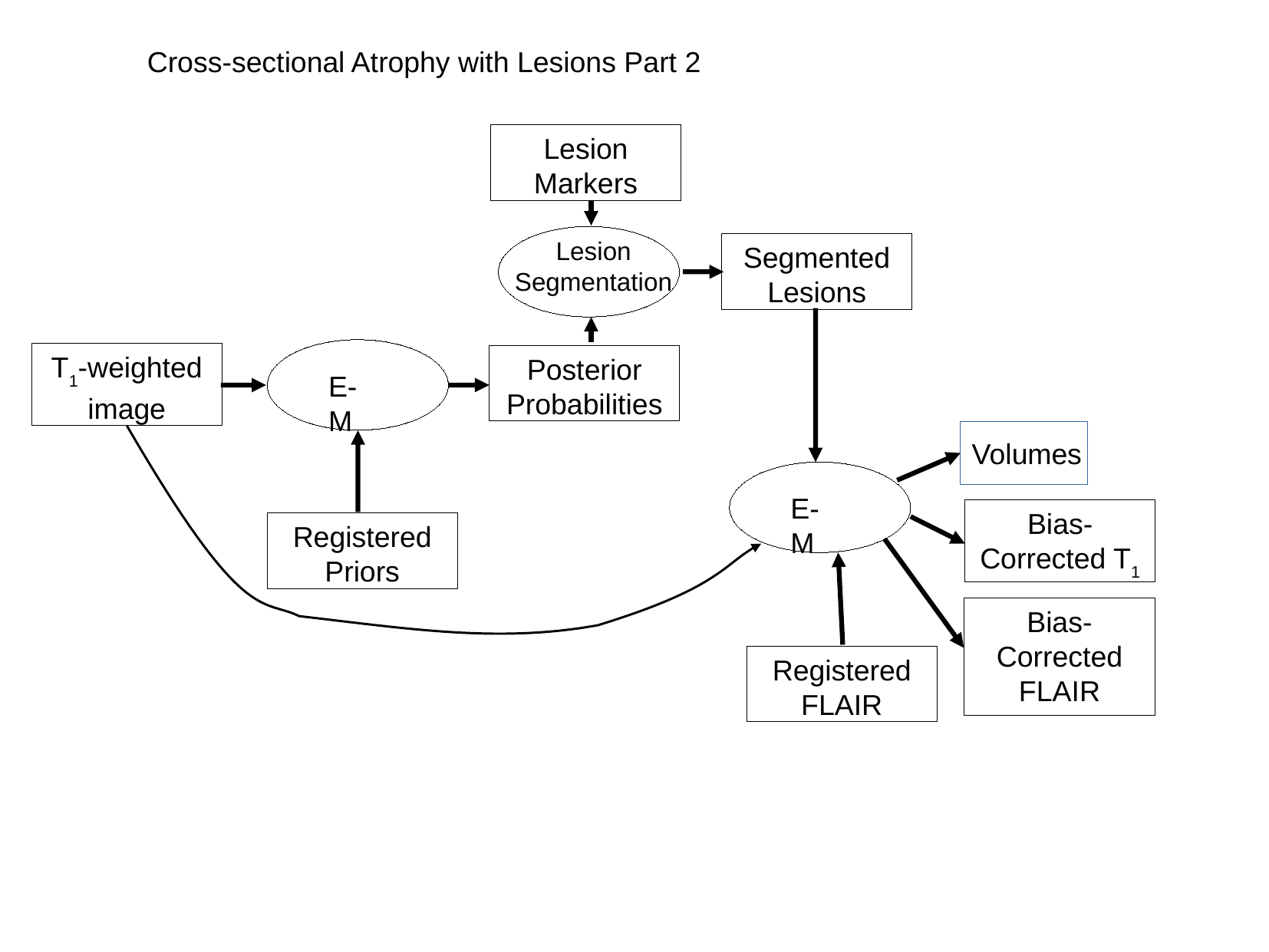

Cross-sectional Atrophy with Lesions Part 2
Lesion Markers

Lesion Segmentation
Segmented Lesions

T1-weighted image
Posterior
Probabilities
E-M

Volumes

E-M
Bias-Corrected T1
Registered
Priors

Bias-Corrected FLAIR
Registered
FLAIR